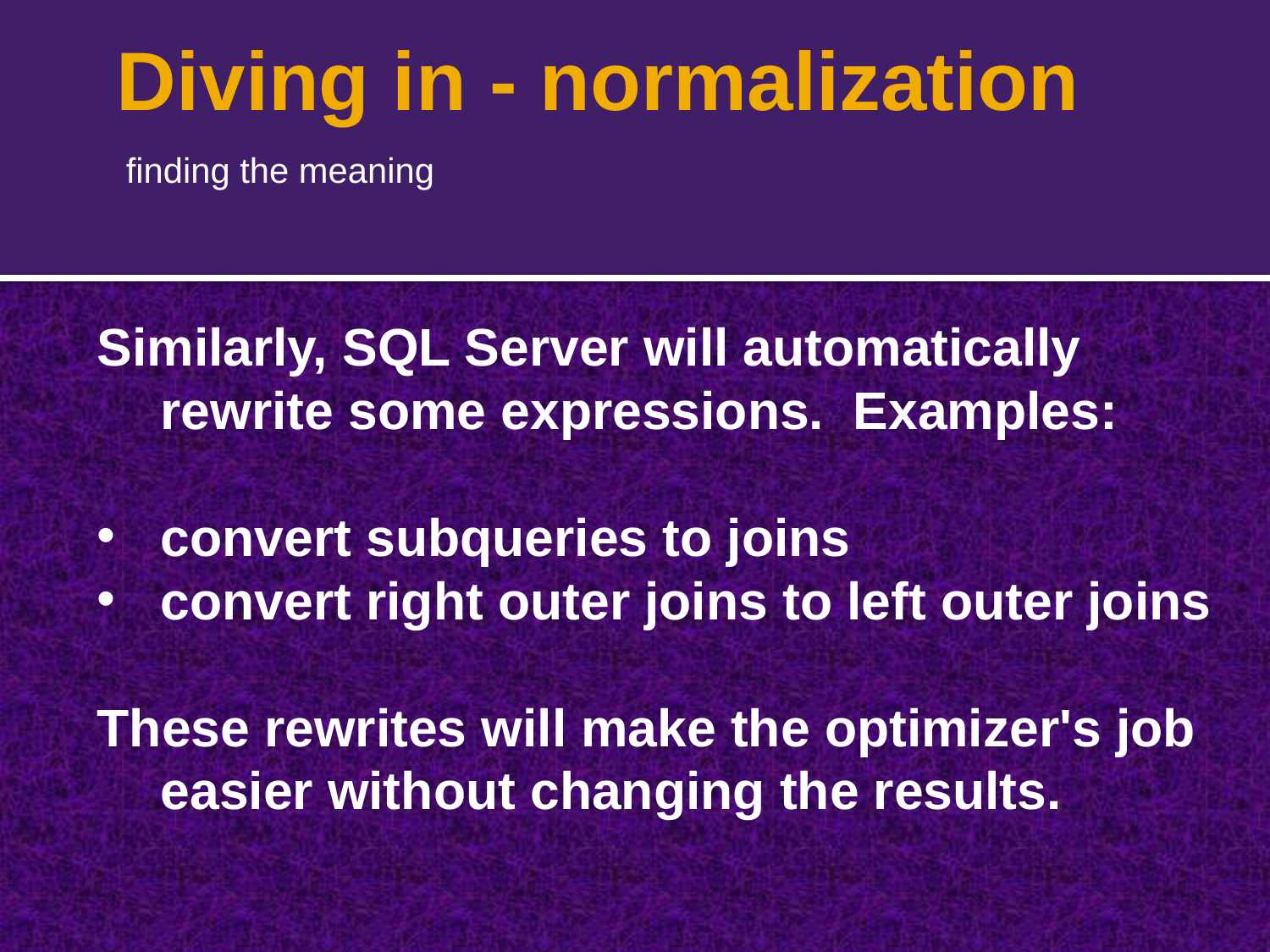

# Diving in - normalization
finding the meaning
Similarly, SQL Server will automatically rewrite some expressions.  Examples:

convert subqueries to joins
convert right outer joins to left outer joins

These rewrites will make the optimizer's job easier without changing the results.